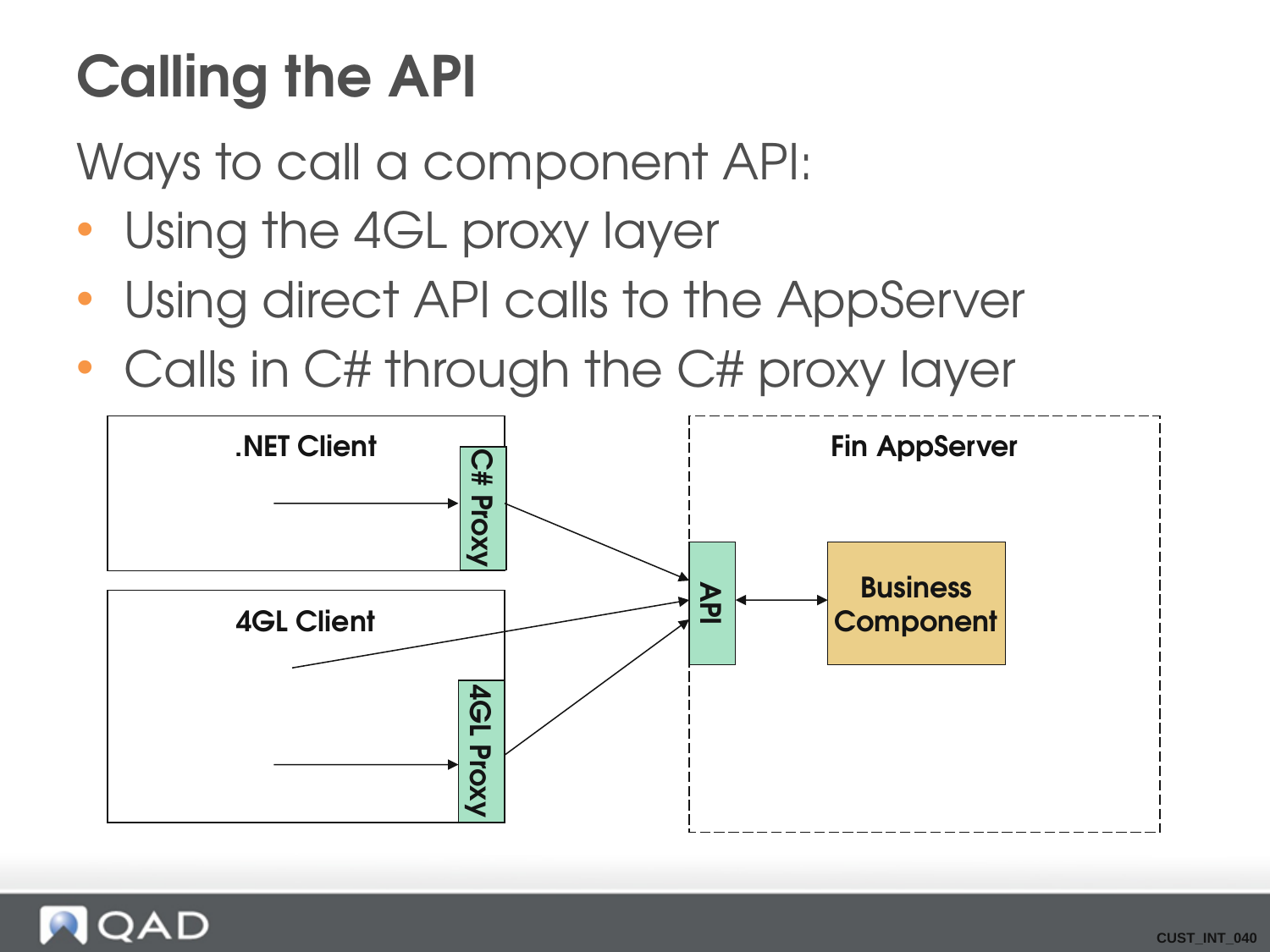

# Calling the API
Ways to call a component API:
Using the 4GL proxy layer
Using direct API calls to the AppServer
Calls in C# through the C# proxy layer
.NET Client
Fin AppServer
C# Proxy

API
Business
Component
4GL Client

4GL Proxy

CUST_INT_040